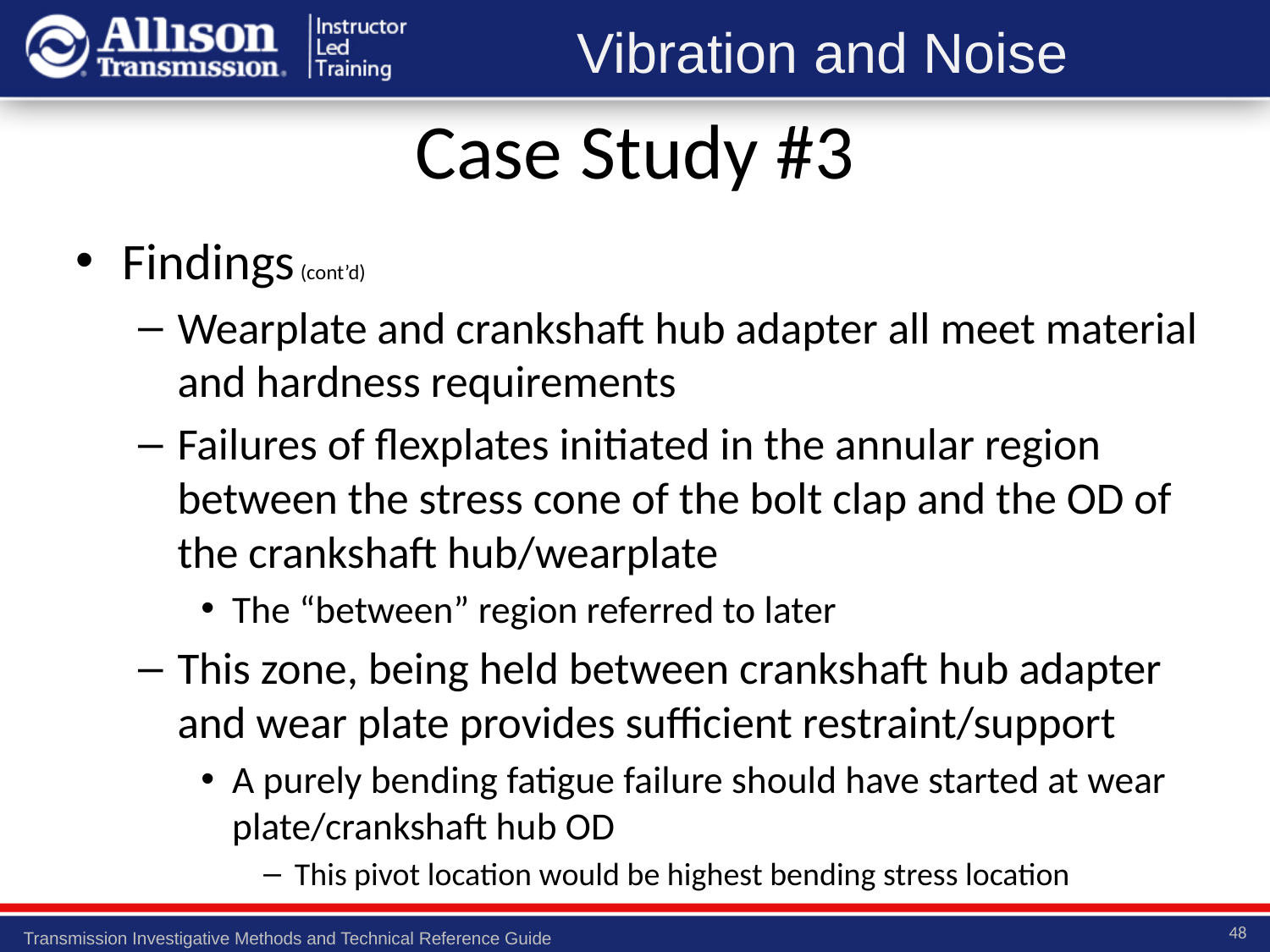

Case Study #3
Findings (cont’d)
Wearplate and crankshaft hub adapter all meet material and hardness requirements
Failures of flexplates initiated in the annular region between the stress cone of the bolt clap and the OD of the crankshaft hub/wearplate
The “between” region referred to later
This zone, being held between crankshaft hub adapter and wear plate provides sufficient restraint/support
A purely bending fatigue failure should have started at wear plate/crankshaft hub OD
This pivot location would be highest bending stress location
48